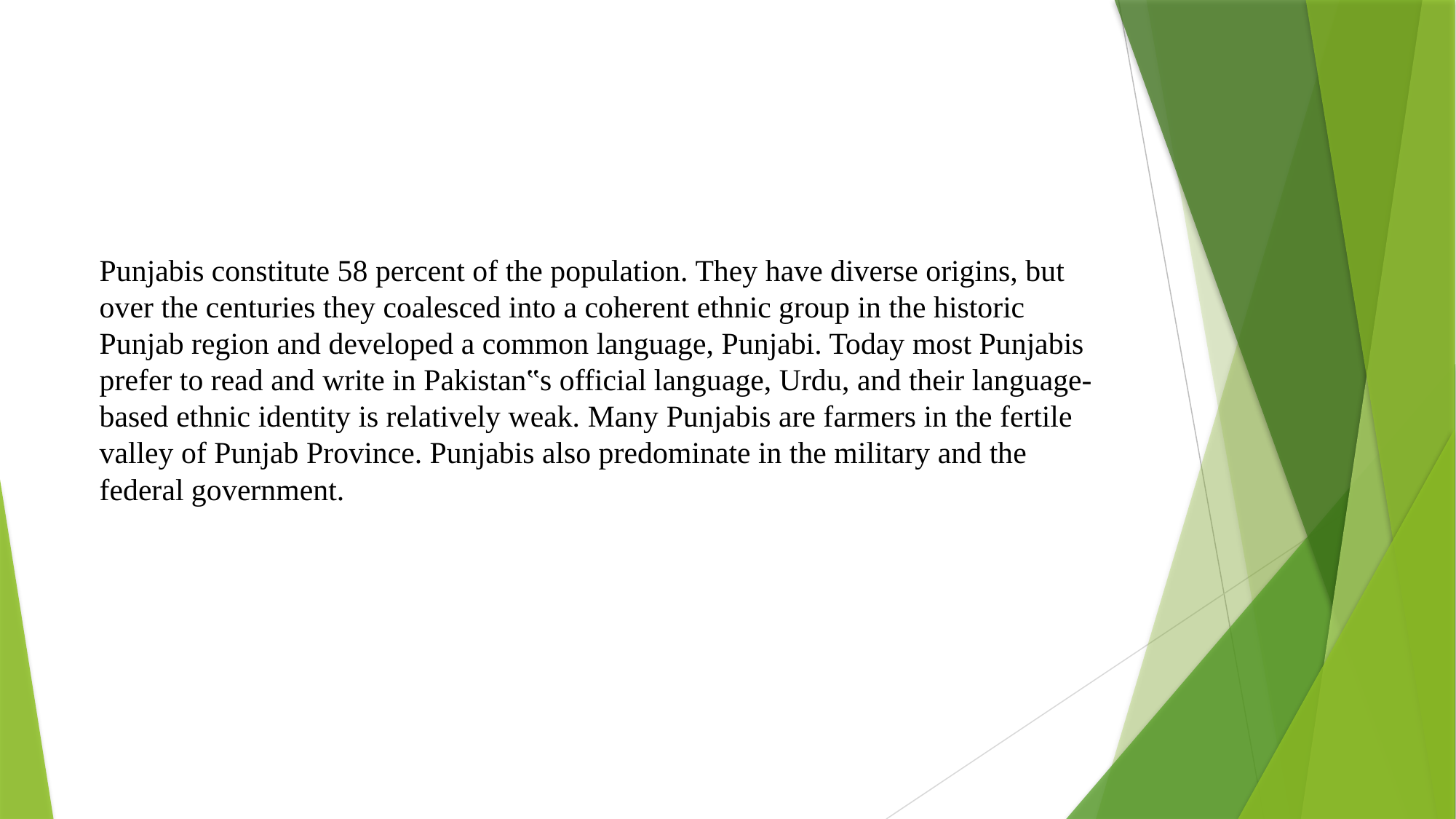

Punjabis constitute 58 percent of the population. They have diverse origins, but over the centuries they coalesced into a coherent ethnic group in the historic Punjab region and developed a common language, Punjabi. Today most Punjabis prefer to read and write in Pakistan‟s official language, Urdu, and their language-based ethnic identity is relatively weak. Many Punjabis are farmers in the fertile valley of Punjab Province. Punjabis also predominate in the military and the federal government.